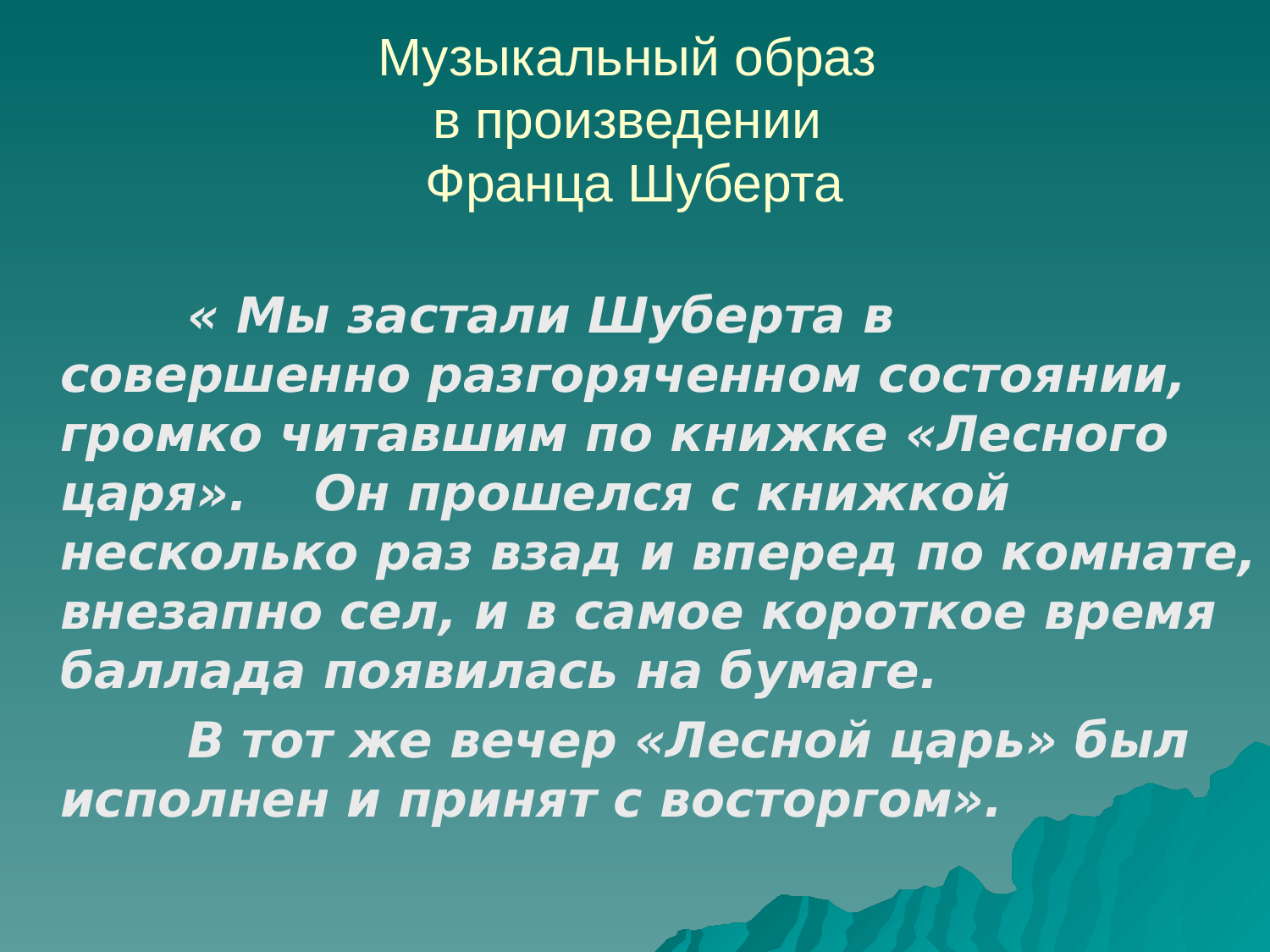

# Музыкальный образ в произведении Франца Шуберта
		« Мы застали Шуберта в совершенно разгоряченном состоянии, громко читавшим по книжке «Лесного царя». 	Он прошелся с книжкой несколько раз взад и вперед по комнате, внезапно сел, и в самое короткое время баллада появилась на бумаге.
		В тот же вечер «Лесной царь» был исполнен и принят с восторгом».